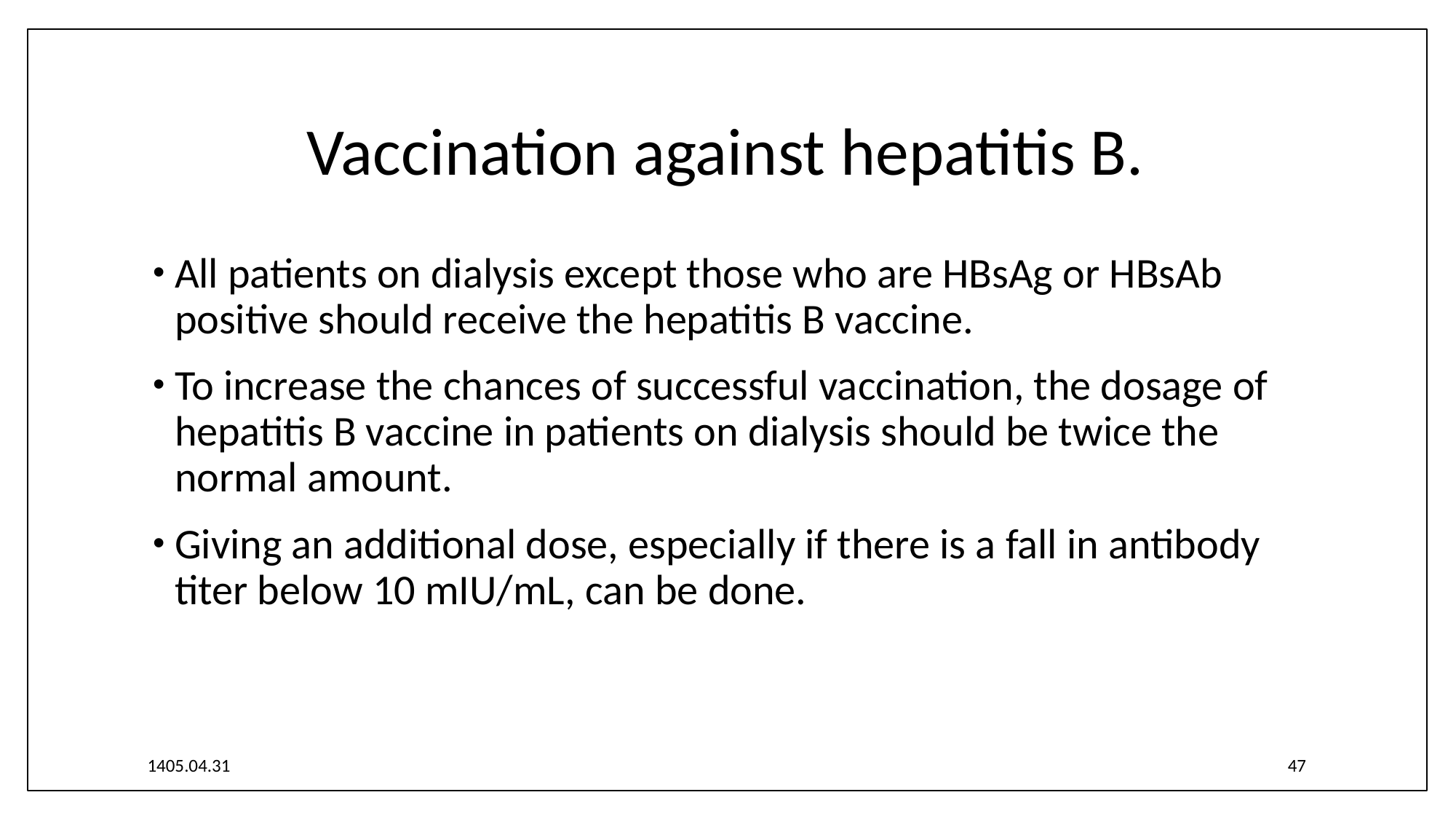

# Vaccination against hepatitis B.
All patients on dialysis except those who are HBsAg or HBsAb positive should receive the hepatitis B vaccine.
To increase the chances of successful vaccination, the dosage of hepatitis B vaccine in patients on dialysis should be twice the normal amount.
Giving an additional dose, especially if there is a fall in antibody titer below 10 mIU/mL, can be done.
1405.04.31
47